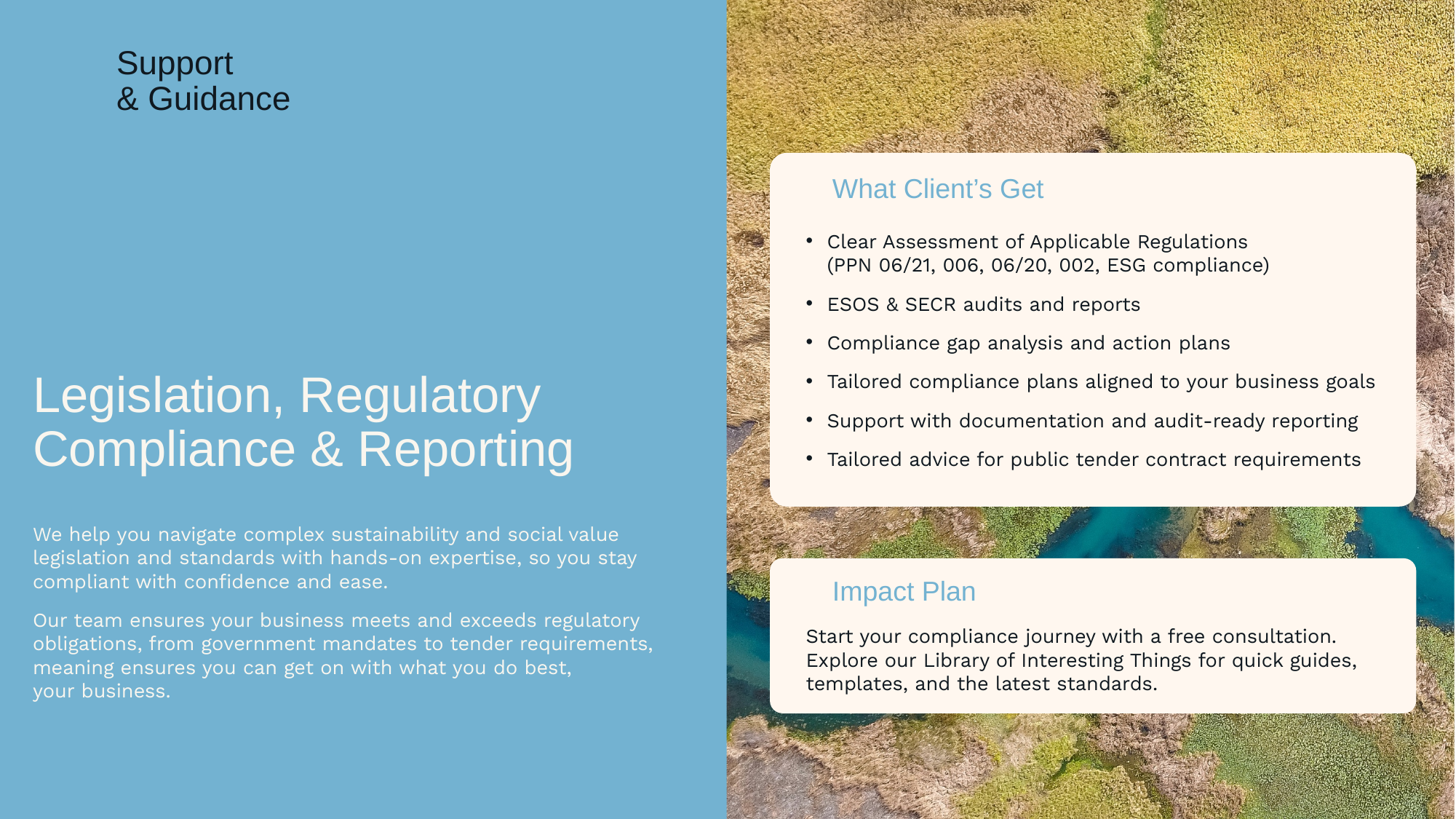

Support
& Guidance
What Client’s Get
Clear Assessment of Applicable Regulations
(PPN 06/21, 006, 06/20, 002, ESG compliance)
ESOS & SECR audits and reports
Compliance gap analysis and action plans
Tailored compliance plans aligned to your business goals
Support with documentation and audit-ready reporting
Tailored advice for public tender contract requirements
Legislation, Regulatory
Compliance & Reporting

We help you navigate complex sustainability and social value legislation and standards with hands-on expertise, so you stay compliant with confidence and ease.
Our team ensures your business meets and exceeds regulatory obligations, from government mandates to tender requirements, meaning ensures you can get on with what you do best,
your business.
Impact Plan
Start your compliance journey with a free consultation.
Explore our Library of Interesting Things for quick guides, templates, and the latest standards.